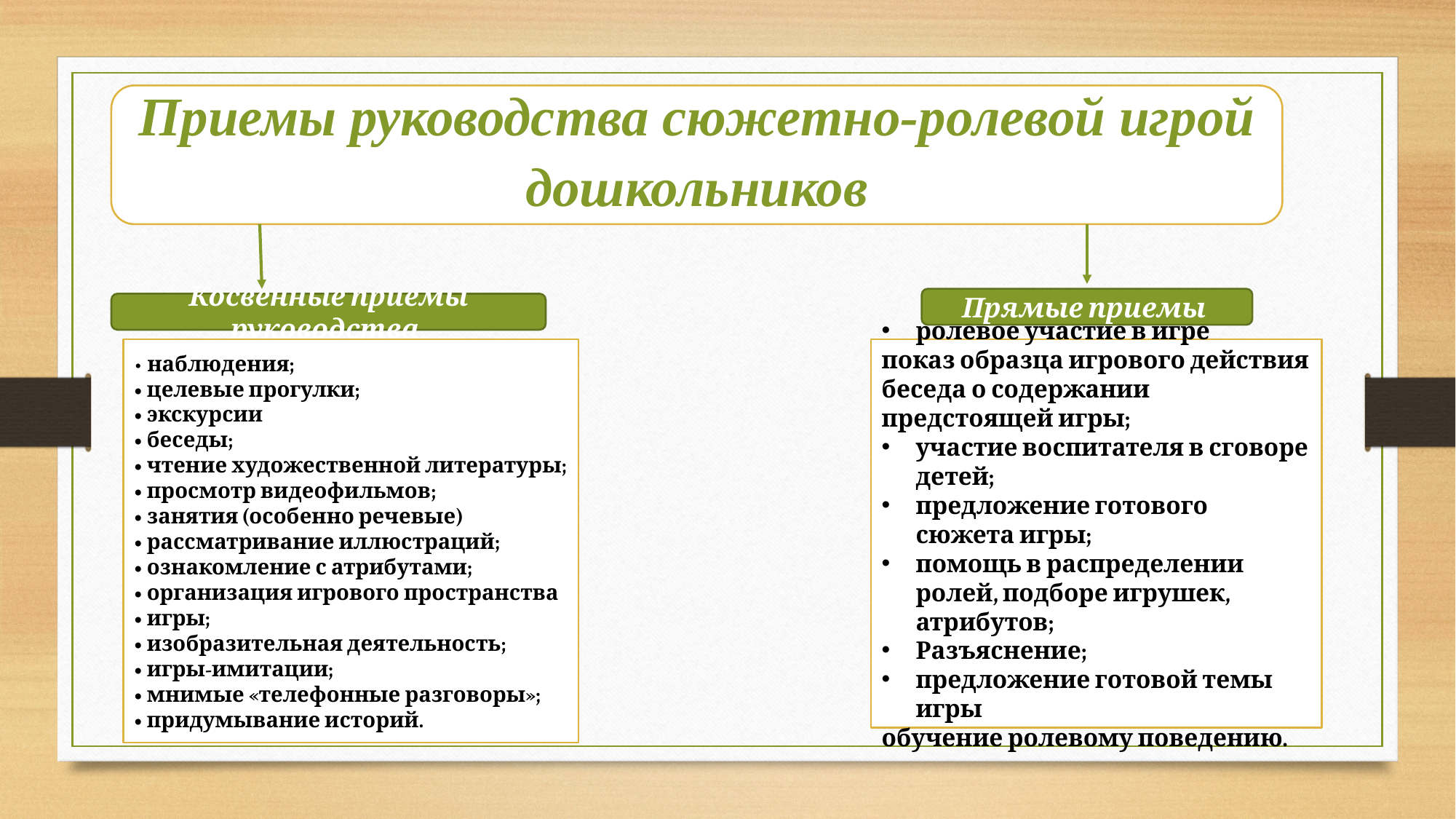

Приемы руководства сюжетно-ролевой игрой дошкольников

Прямые приемы
Косвенные приемы руководства.
• наблюдения;
• целевые прогулки;
• экскурсии
• беседы;
• чтение художественной литературы;
• просмотр видеофильмов;
• занятия (особенно речевые)
• рассматривание иллюстраций;
• ознакомление с атрибутами;
• организация игрового пространства
• игры;
• изобразительная деятельность;
• игры-имитации;
• мнимые «телефонные разговоры»;
• придумывание историй.
ролевое участие в игре
показ образца игрового действия
беседа о содержании предстоящей игры;
участие воспитателя в сговоре детей;
предложение готового сюжета игры;
помощь в распределении ролей, подборе игрушек, атрибутов;
Разъяснение;
предложение готовой темы игры
обучение ролевому поведению.